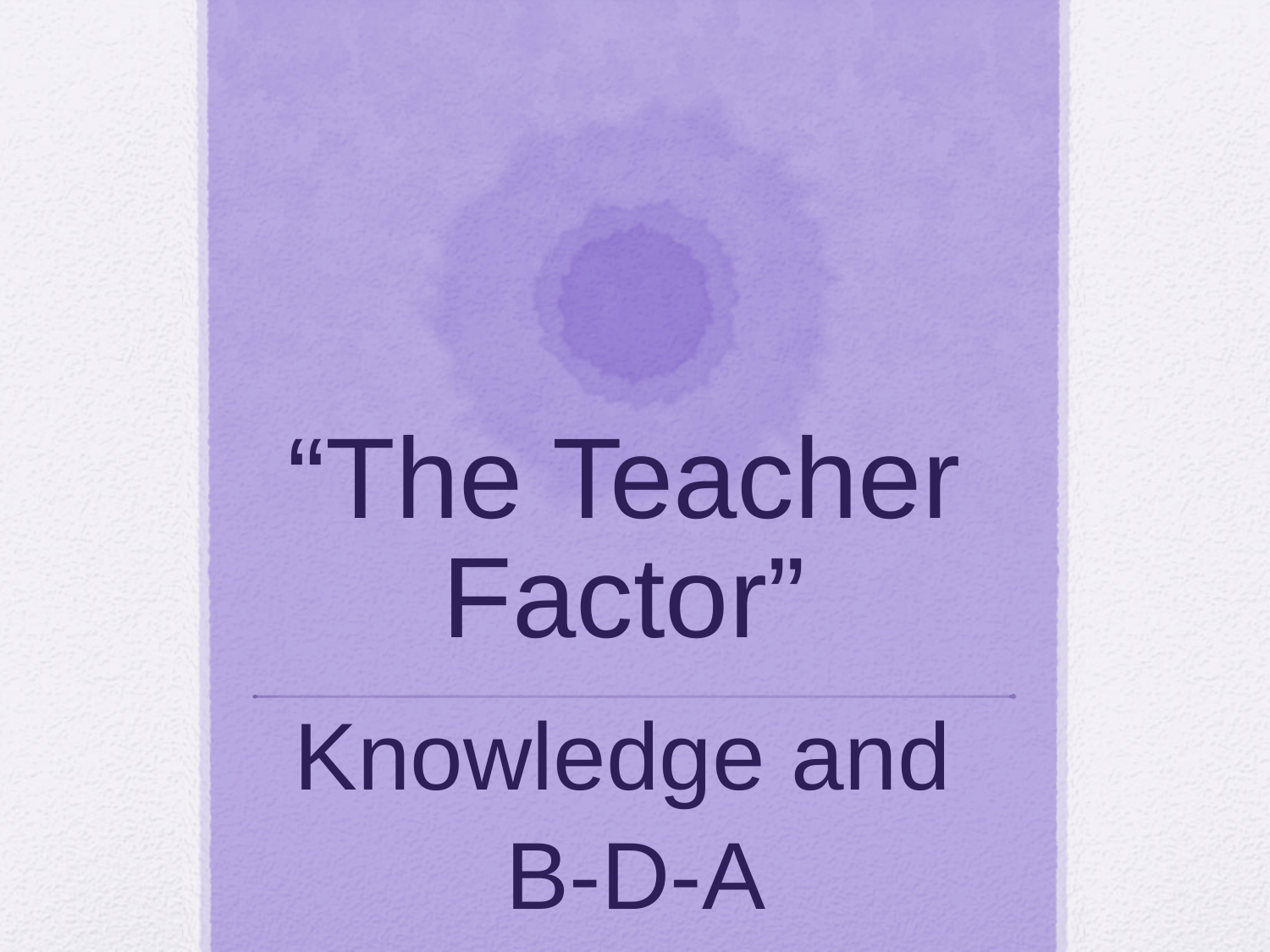

# “The Teacher Factor”
Knowledge and
B-D-A